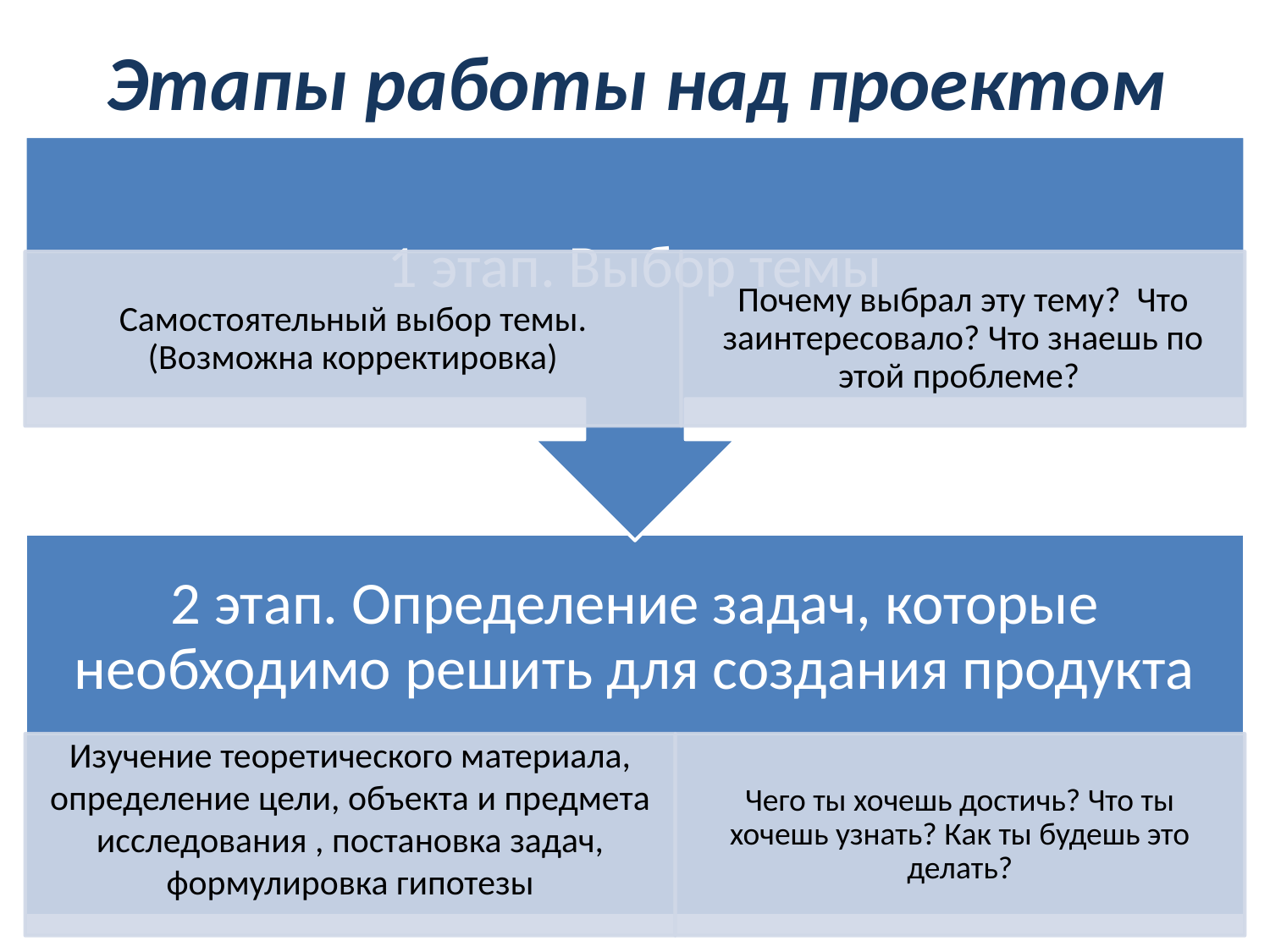

# Этапы работы над проектом
2 этап. Определение задач, которые необходимо решить для создания продукта
Изучение теоретического материала, определение цели, объекта и предмета исследования , постановка задач, формулировка гипотезы

Чего ты хочешь достичь? Что ты хочешь узнать? Как ты будешь это делать?
1 этап. Выбор темы
Самостоятельный выбор темы. (Возможна корректировка)
Почему выбрал эту тему?  Что заинтересовало? Что знаешь по этой проблеме?